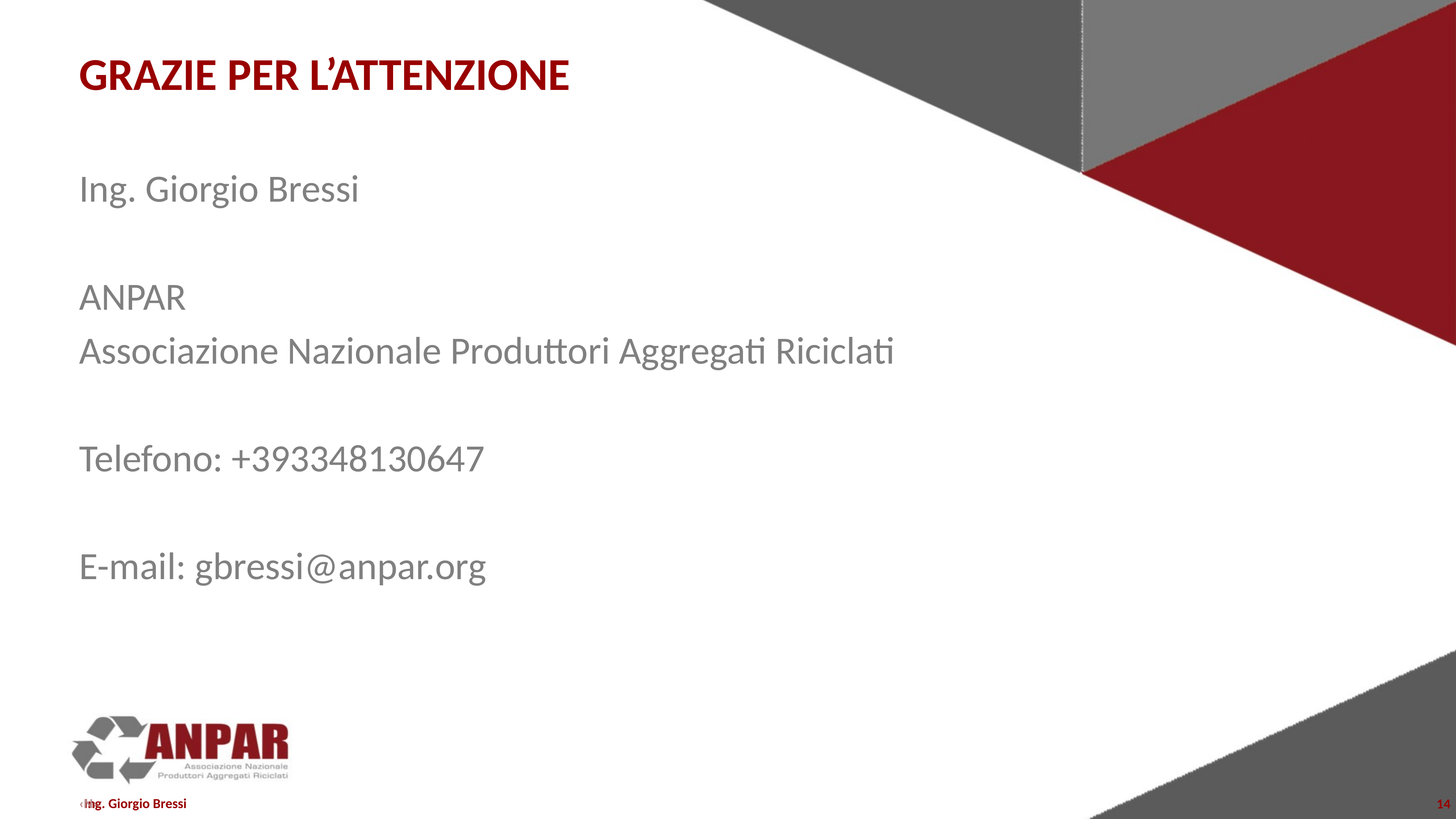

# GRAZIE PER L’ATTENZIONE
Ing. Giorgio Bressi

ANPAR
Associazione Nazionale Produttori Aggregati Riciclati

Telefono: +393348130647

E-mail: gbressi@anpar.org
‹N›